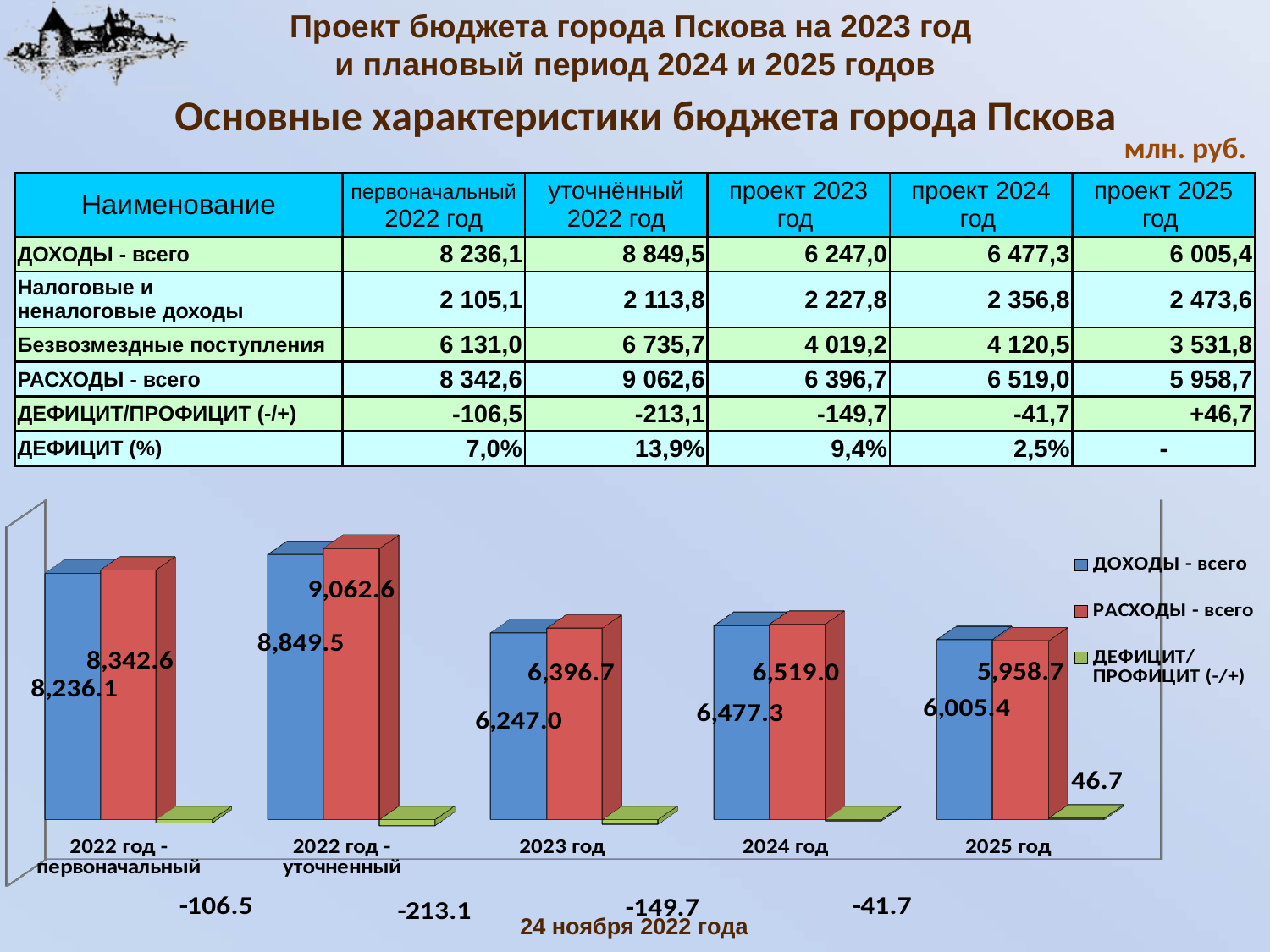

Проект бюджета города Пскова на 2023 год
и плановый период 2024 и 2025 годов
Основные характеристики бюджета города Пскова
млн. руб.
| Наименование | первоначальный 2022 год | уточнённый 2022 год | проект 2023 год | проект 2024 год | проект 2025 год |
| --- | --- | --- | --- | --- | --- |
| ДОХОДЫ - всего | 8 236,1 | 8 849,5 | 6 247,0 | 6 477,3 | 6 005,4 |
| Налоговые и неналоговые доходы | 2 105,1 | 2 113,8 | 2 227,8 | 2 356,8 | 2 473,6 |
| Безвозмездные поступления | 6 131,0 | 6 735,7 | 4 019,2 | 4 120,5 | 3 531,8 |
| РАСХОДЫ - всего | 8 342,6 | 9 062,6 | 6 396,7 | 6 519,0 | 5 958,7 |
| ДЕФИЦИТ/ПРОФИЦИТ (-/+) | -106,5 | -213,1 | -149,7 | -41,7 | +46,7 |
| ДЕФИЦИТ (%) | 7,0% | 13,9% | 9,4% | 2,5% | - |

[unsupported chart]

24 ноября 2022 года